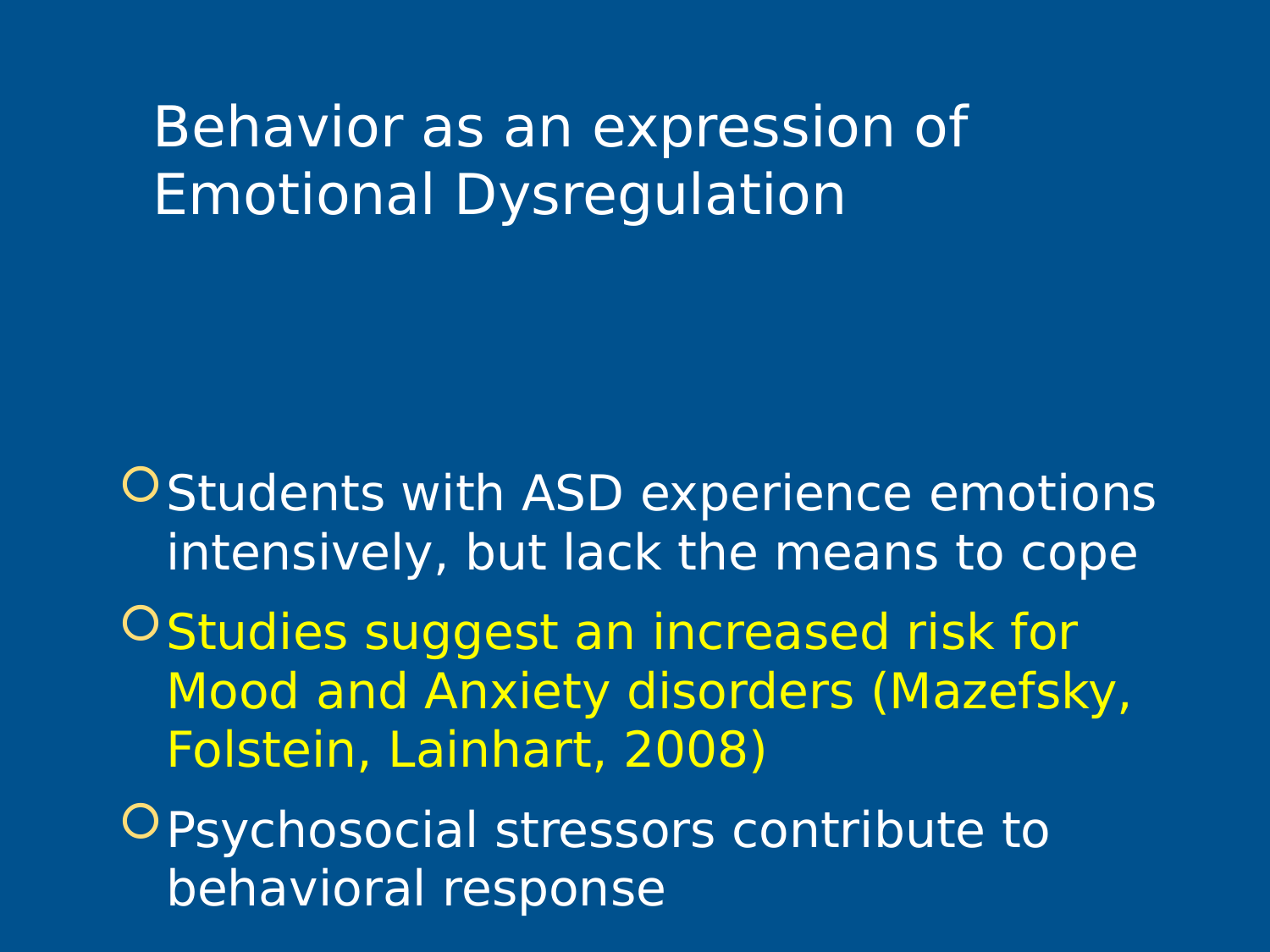

# Behavior as an expression of Emotional Dysregulation
Students with ASD experience emotions intensively, but lack the means to cope
Studies suggest an increased risk for Mood and Anxiety disorders (Mazefsky, Folstein, Lainhart, 2008)
Psychosocial stressors contribute to behavioral response